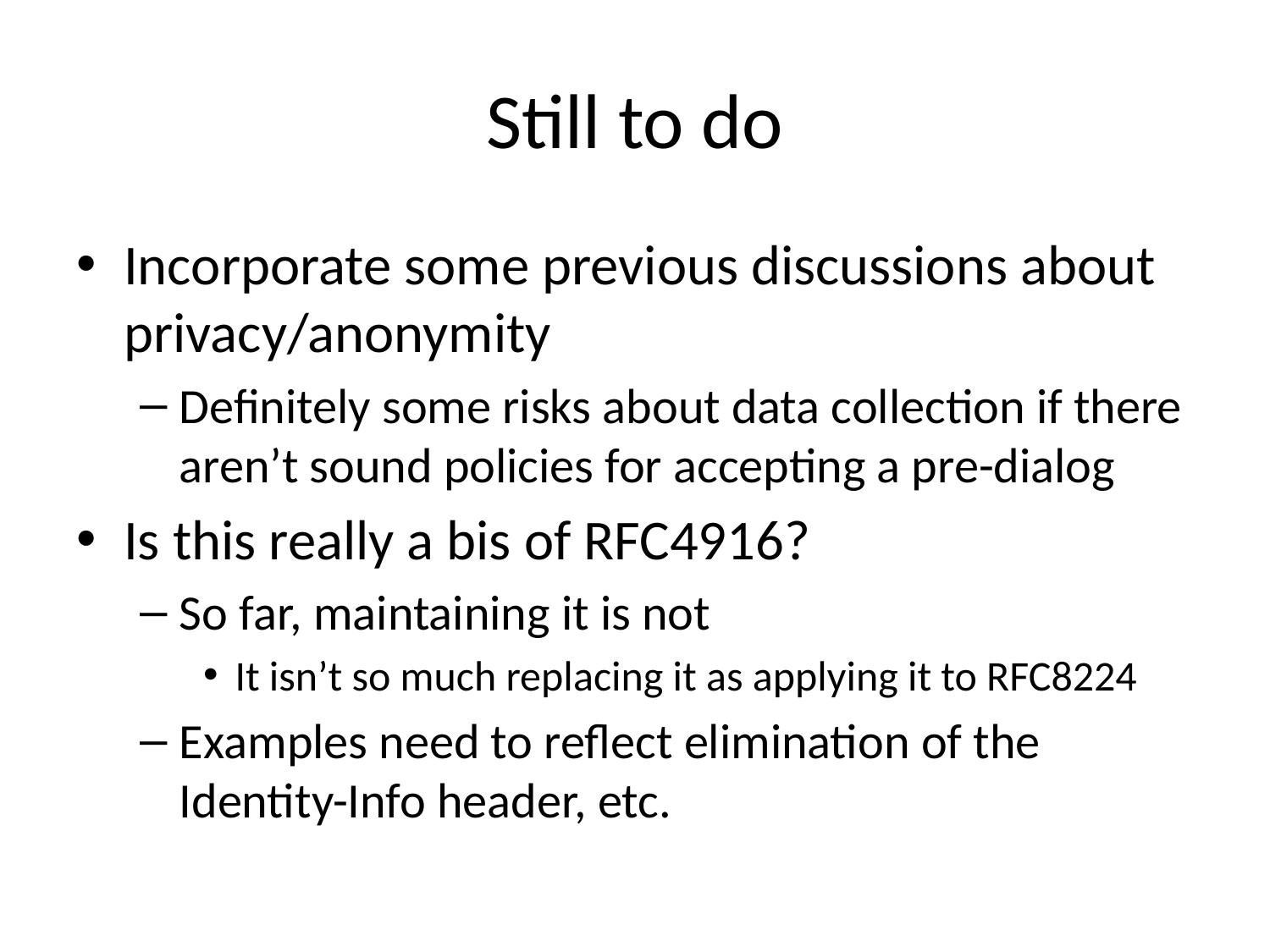

# Still to do
Incorporate some previous discussions about privacy/anonymity
Definitely some risks about data collection if there aren’t sound policies for accepting a pre-dialog
Is this really a bis of RFC4916?
So far, maintaining it is not
It isn’t so much replacing it as applying it to RFC8224
Examples need to reflect elimination of the Identity-Info header, etc.